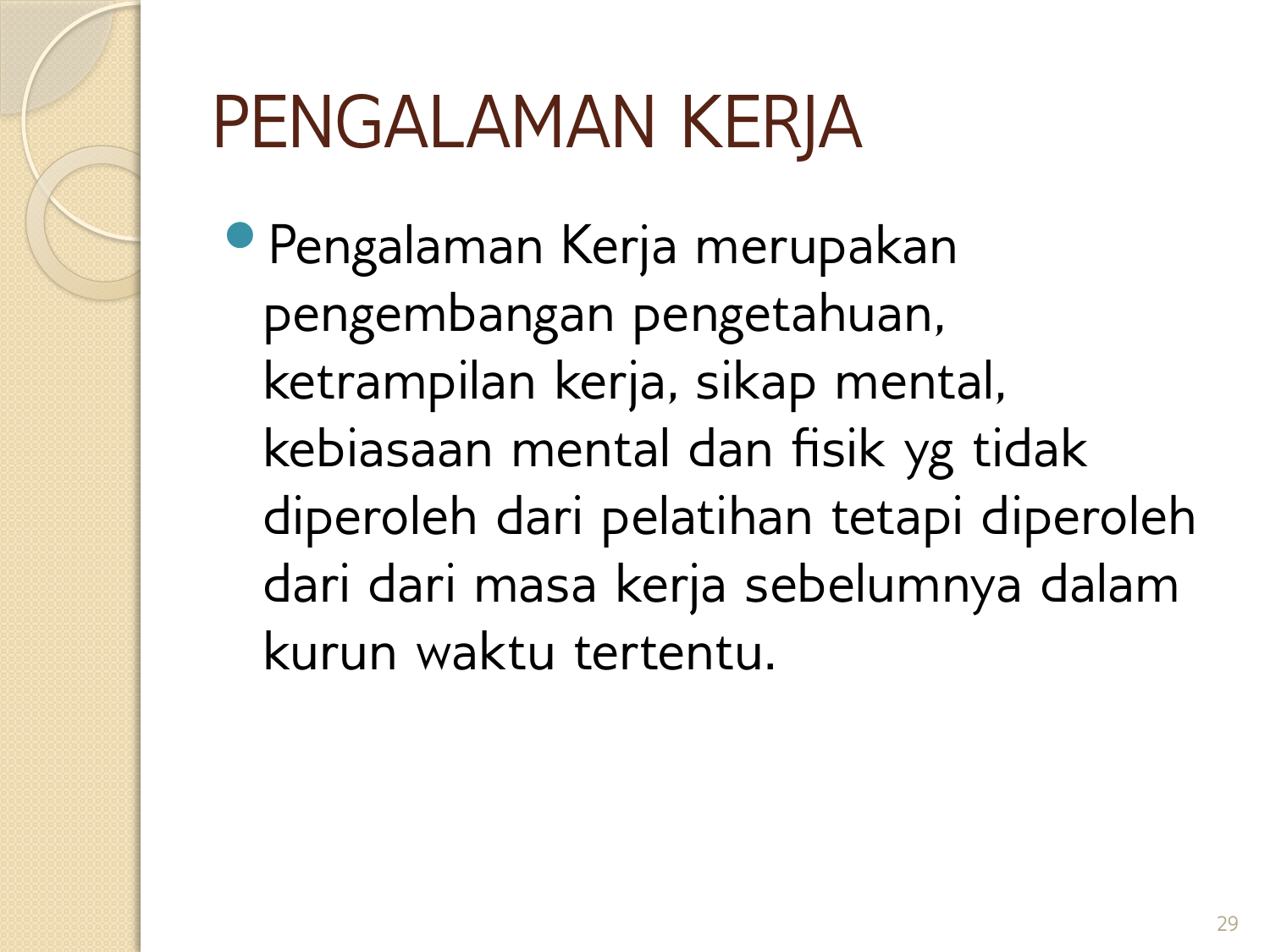

# PENGALAMAN KERJA
Pengalaman Kerja merupakan pengembangan pengetahuan, ketrampilan kerja, sikap mental, kebiasaan mental dan fisik yg tidak diperoleh dari pelatihan tetapi diperoleh dari dari masa kerja sebelumnya dalam kurun waktu tertentu.

29